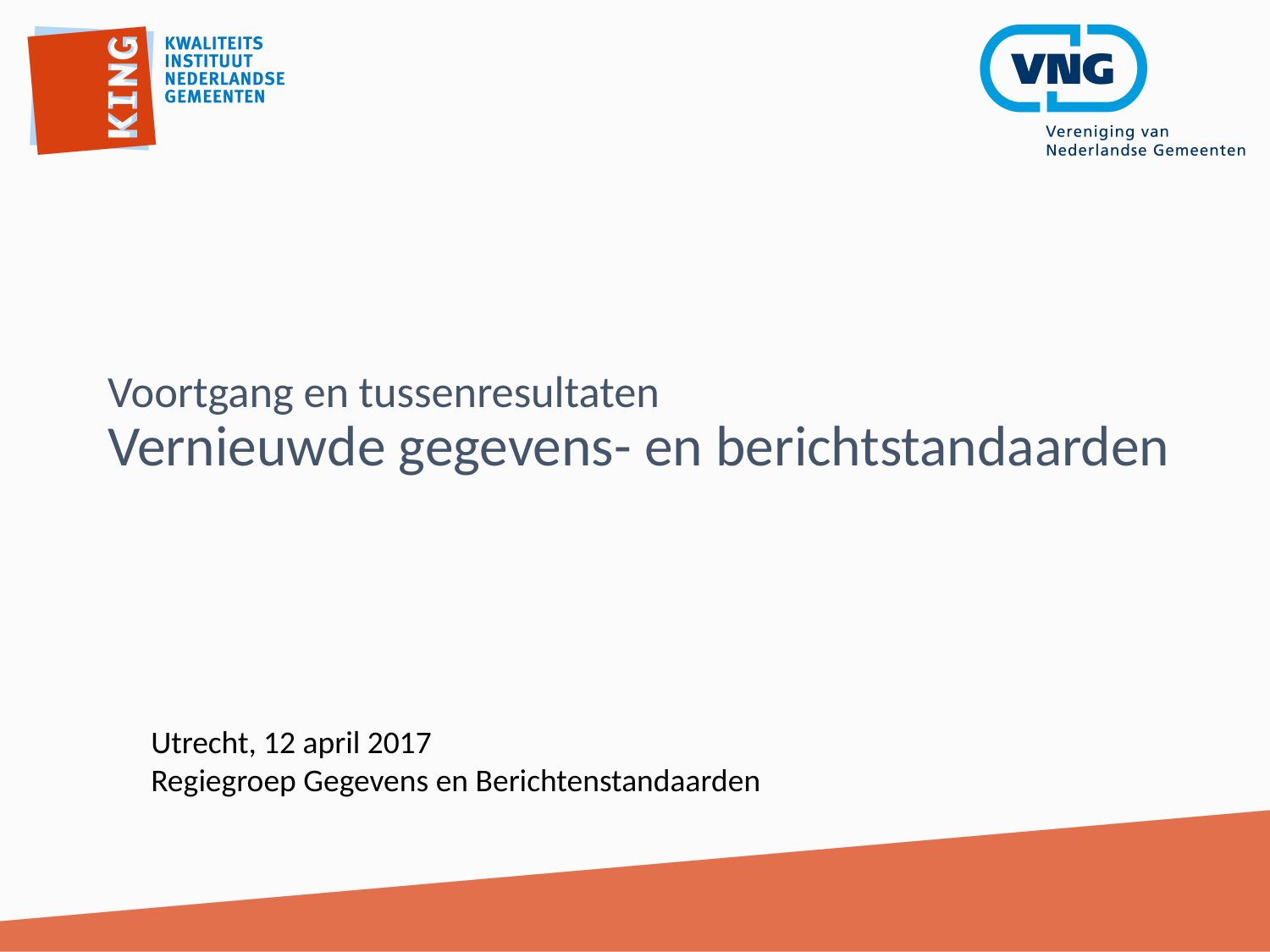

# Voortgang en tussenresultaten Vernieuwde gegevens- en berichtstandaarden
Utrecht, 12 april 2017
Regiegroep Gegevens en Berichtenstandaarden